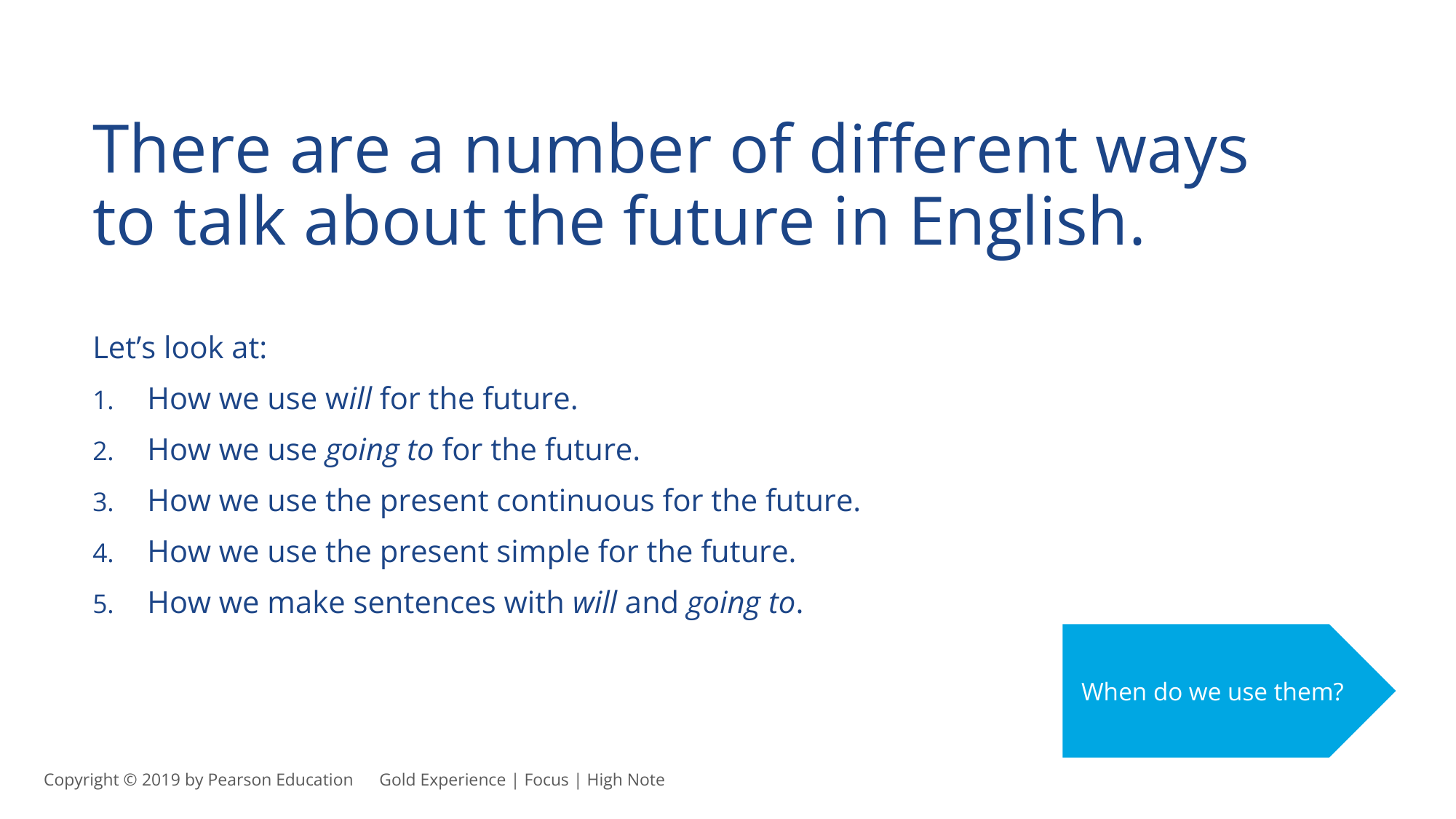

There are a number of different ways to talk about the future in English.
Let’s look at:
How we use will for the future.
How we use going to for the future.
How we use the present continuous for the future.
How we use the present simple for the future.
How we make sentences with will and going to.

When do we use them?
Copyright © 2019 by Pearson Education      Gold Experience | Focus | High Note